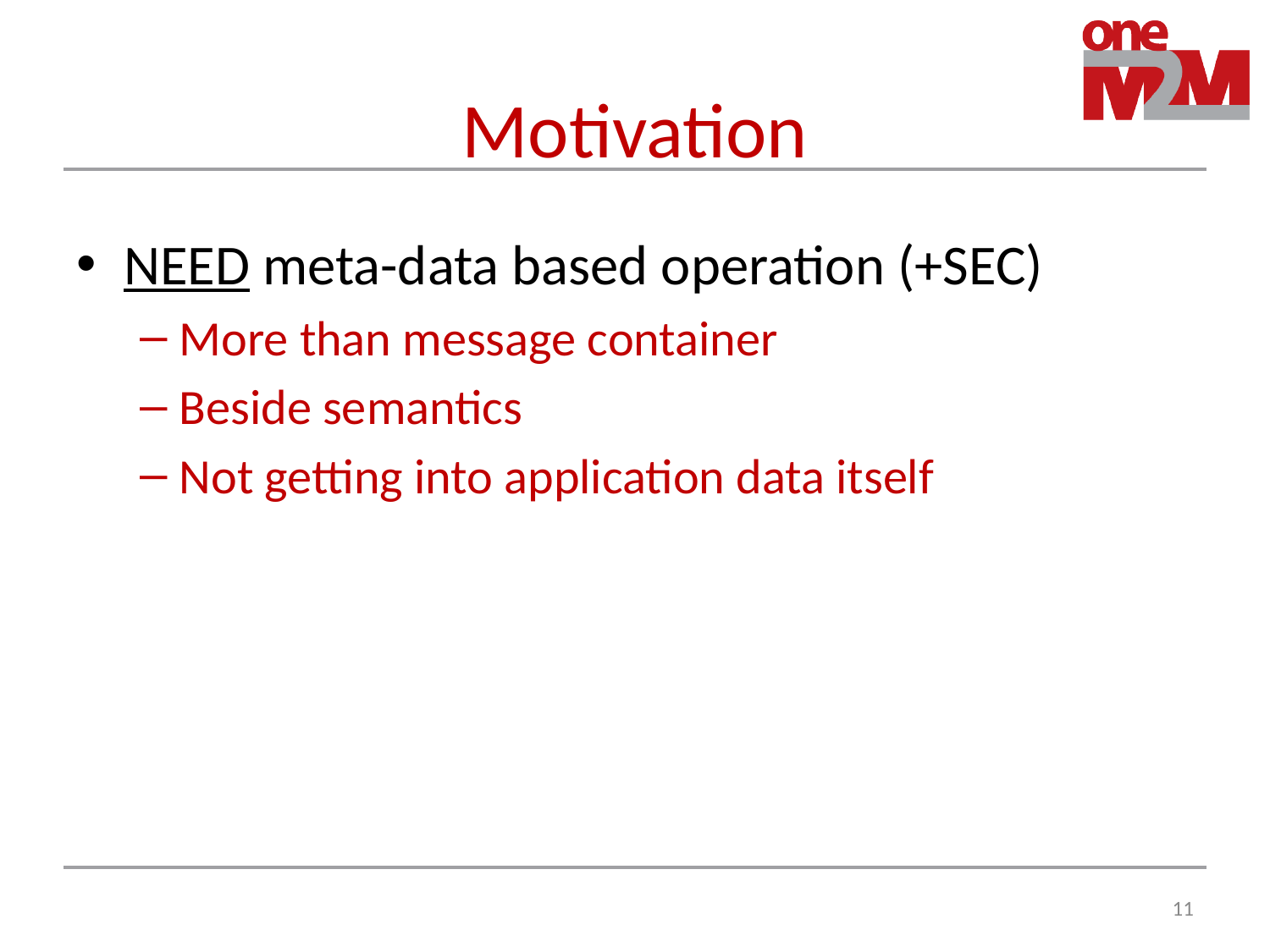

# Motivation
NEED meta-data based operation (+SEC)
More than message container
Beside semantics
Not getting into application data itself
11